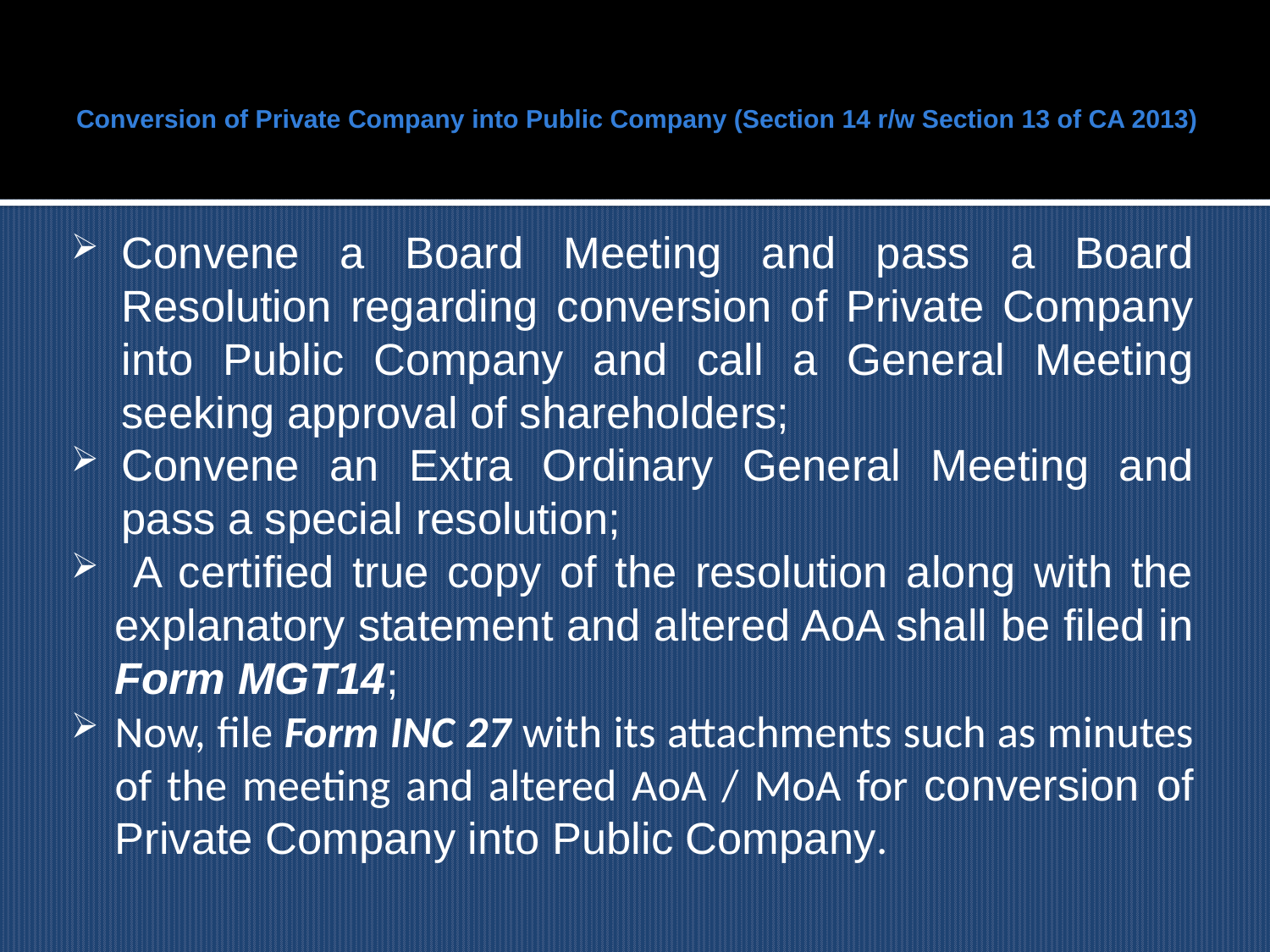

# Conversion of Private Company into Public Company (Section 14 r/w Section 13 of CA 2013)
Convene a Board Meeting and pass a Board Resolution regarding conversion of Private Company into Public Company and call a General Meeting seeking approval of shareholders;
Convene an Extra Ordinary General Meeting and pass a special resolution;
 A certified true copy of the resolution along with the explanatory statement and altered AoA shall be filed in Form MGT14;
Now, file Form INC 27 with its attachments such as minutes of the meeting and altered AoA / MoA for conversion of Private Company into Public Company.